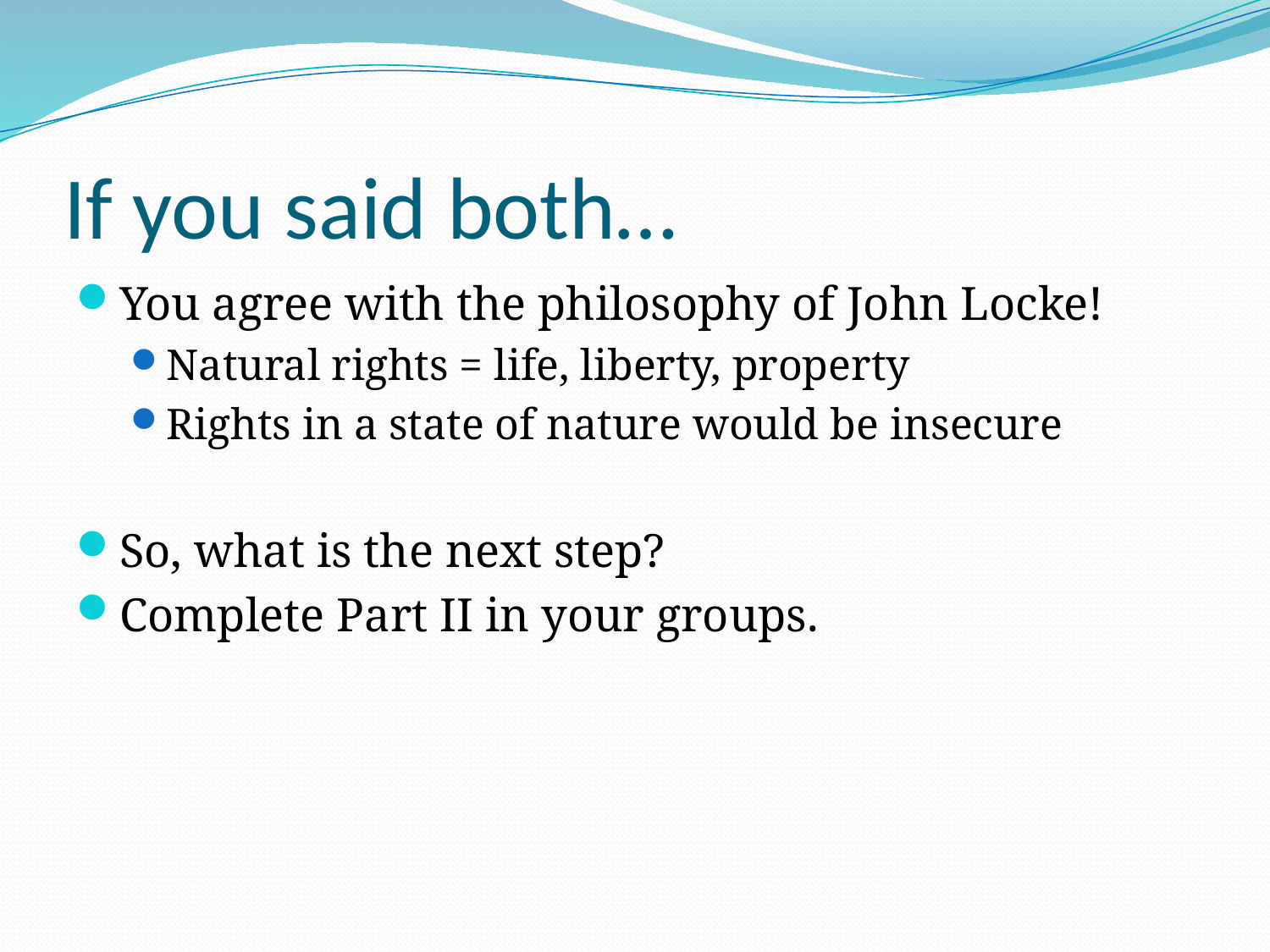

# If you said both…
You agree with the philosophy of John Locke!
Natural rights = life, liberty, property
Rights in a state of nature would be insecure

So, what is the next step?
Complete Part II in your groups.